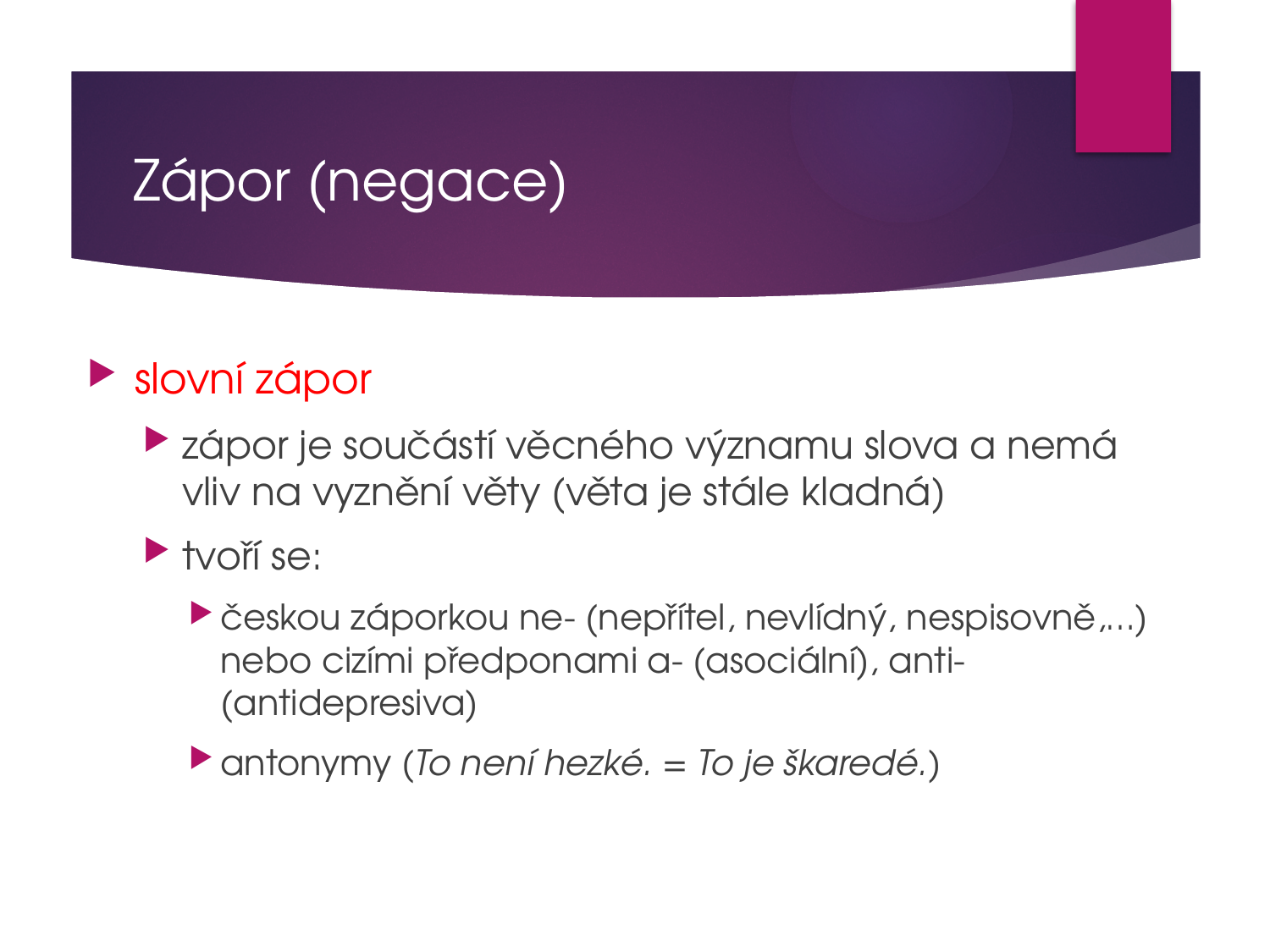

# Zápor (negace)
slovní zápor
zápor je součástí věcného významu slova a nemá vliv na vyznění věty (věta je stále kladná)
tvoří se:
českou záporkou ne- (nepřítel, nevlídný, nespisovně,…) nebo cizími předponami a- (asociální), anti- (antidepresiva)
antonymy (To není hezké. = To je škaredé.)